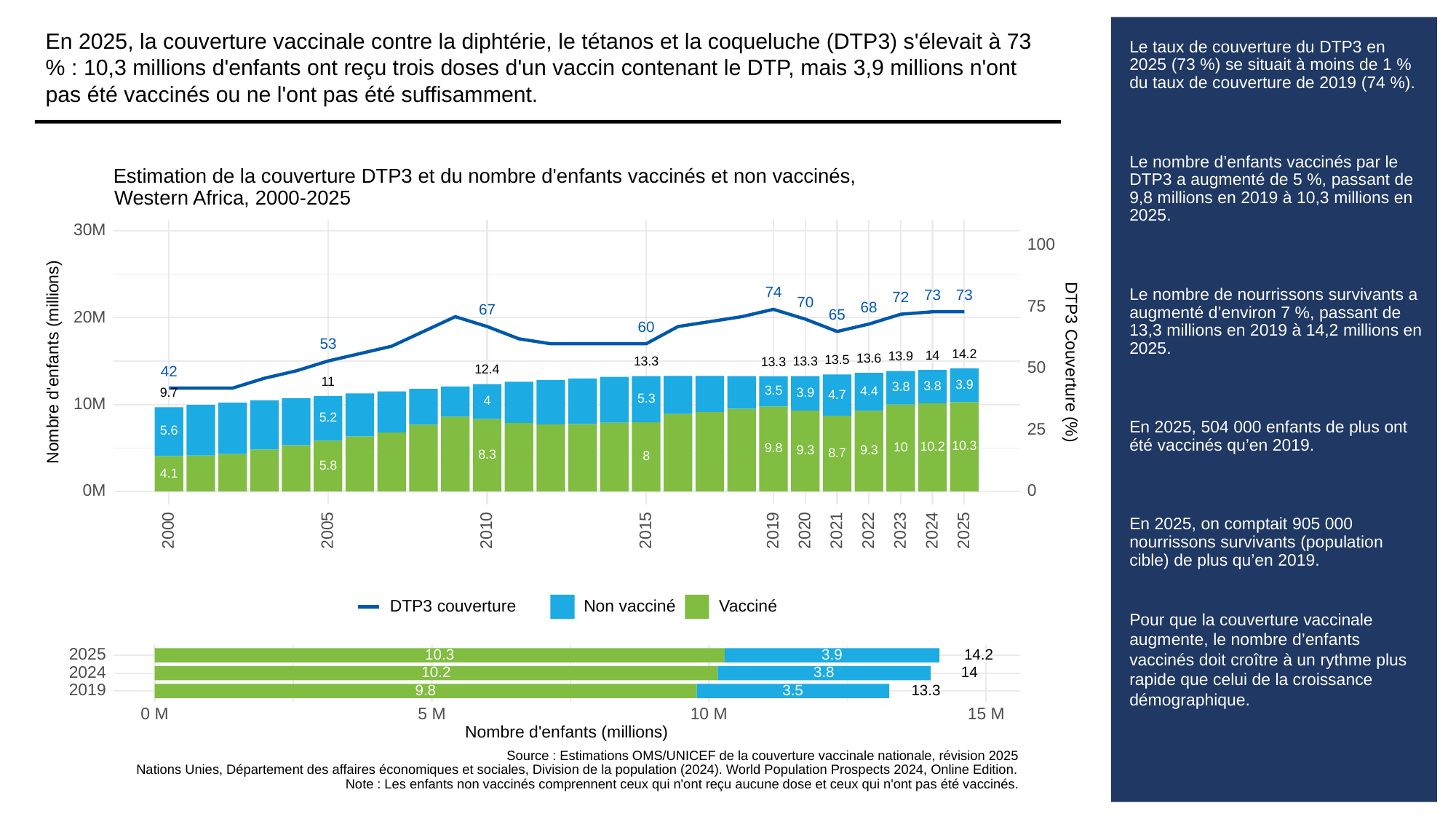

En 2025, la couverture vaccinale contre la diphtérie, le tétanos et la coqueluche (DTP3) s'élevait à 73 % : 10,3 millions d'enfants ont reçu trois doses d'un vaccin contenant le DTP, mais 3,9 millions n'ont pas été vaccinés ou ne l'ont pas été suffisamment.
# Le taux de couverture du DTP3 en 2025 (73 %) se situait à moins de 1 % du taux de couverture de 2019 (74 %).

Le nombre d’enfants vaccinés par le DTP3 a augmenté de 5 %, passant de 9,8 millions en 2019 à 10,3 millions en 2025.

Le nombre de nourrissons survivants a augmenté d’environ 7 %, passant de 13,3 millions en 2019 à 14,2 millions en 2025.

En 2025, 504 000 enfants de plus ont été vaccinés qu’en 2019.

En 2025, on comptait 905 000 nourrissons survivants (population cible) de plus qu’en 2019.

Pour que la couverture vaccinale augmente, le nombre d’enfants vaccinés doit croître à un rythme plus rapide que celui de la croissance démographique.

Estimation de la couverture DTP3 et du nombre d'enfants vaccinés et non vaccinés,
Western Africa, 2000-2025

30M

100

74
73
73
72
70
75
68
67

65
20M

60
53
14.2
14
13.9
13.6
Nombre d'enfants (millions)
DTP3 Couverture (%)
13.5
13.3
13.3
13.3

50
12.4
42

11

3.9
3.8

3.8

3.5
4.4
9.7
3.9

4.7

5.3

4

10M

5.2

25

5.6

10.3
10.2
10
9.8

9.3
9.3

8.7

8.3
8

5.8
4.1
0M
0

2023
2000
2005
2010
2015
2019
2020
2021
2022
2024
2025

DTP3 couverture
Non vacciné
Vacciné

2025
10.3
3.9
14.2

2024
3.8
10.2
14

2019
3.5
13.3
9.8

0 M
10 M
15 M
5 M
Nombre d'enfants (millions)
Source : Estimations OMS/UNICEF de la couverture vaccinale nationale, révision 2025
Nations Unies, Département des affaires économiques et sociales, Division de la population (2024). World Population Prospects 2024, Online Edition.
Note : Les enfants non vaccinés comprennent ceux qui n'ont reçu aucune dose et ceux qui n'ont pas été vaccinés.